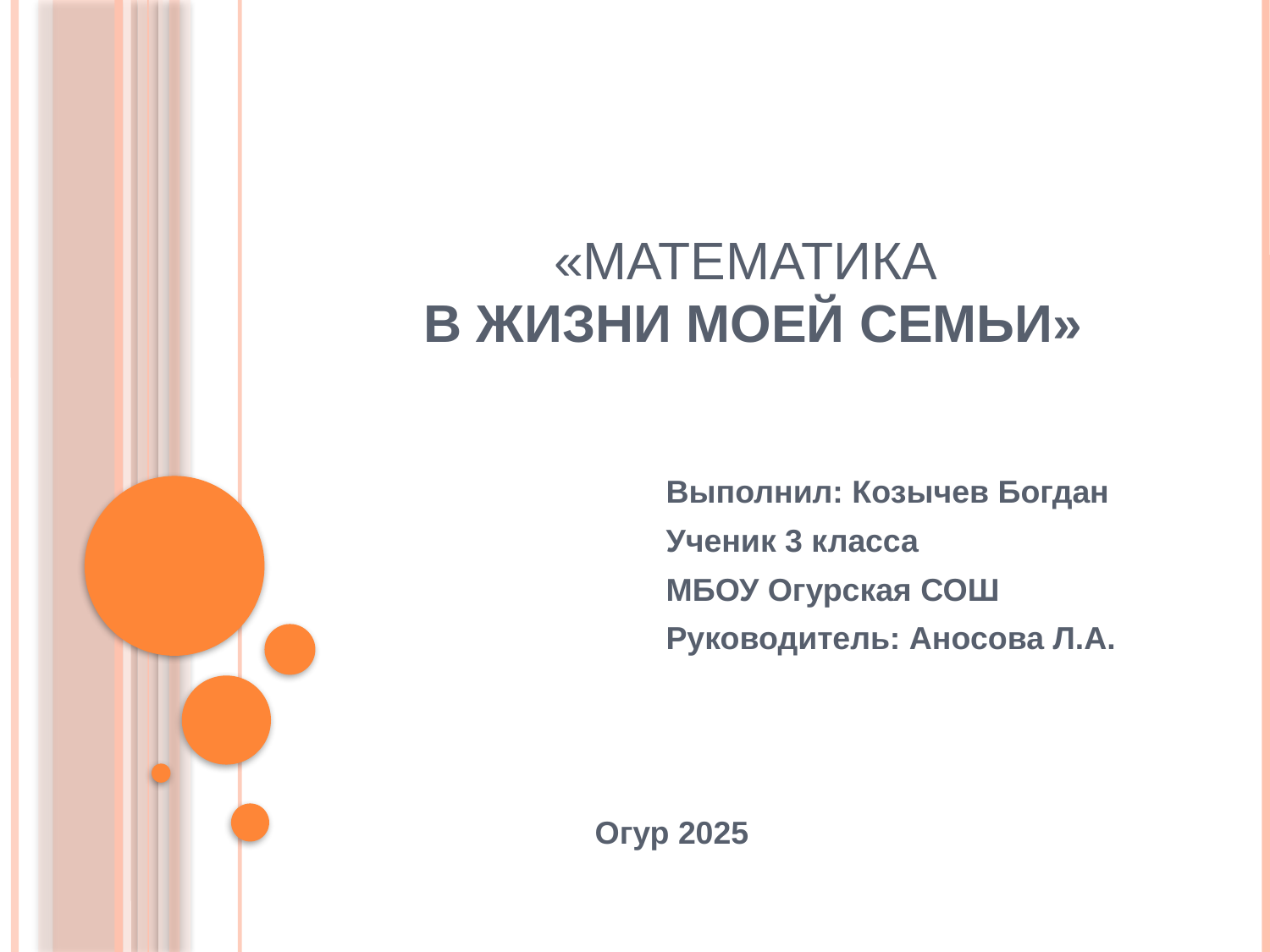

# «Математика в жизни моей семьи»
              Выполнил: Козычев Богдан
              Ученик 3 класса
              МБОУ Огурская СОШ
              Руководитель: Аносова Л.А.

      Огур 2025